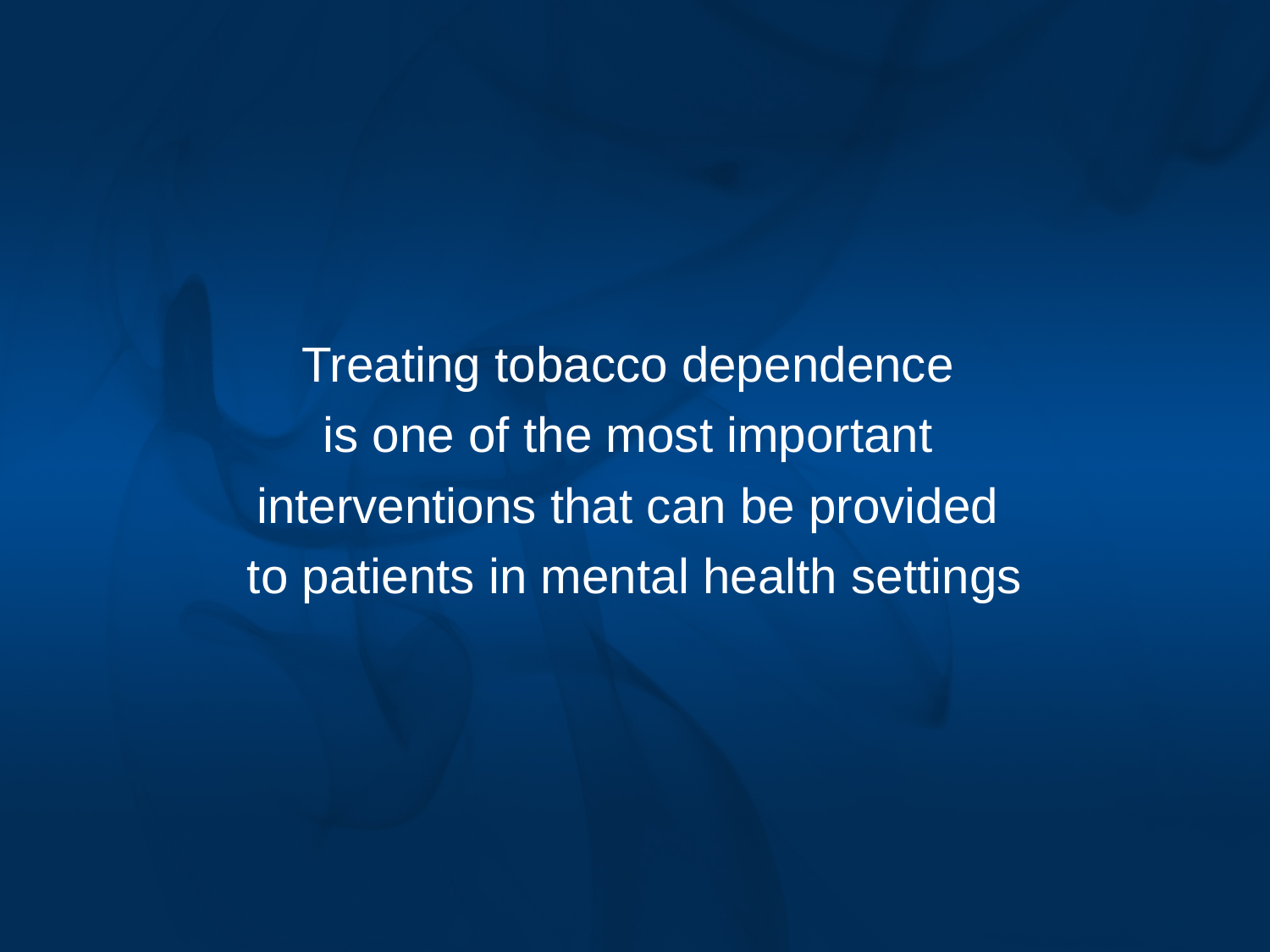

Treating tobacco dependence ​
is one of the most important ​
interventions that can be provided
to patients in mental health settings